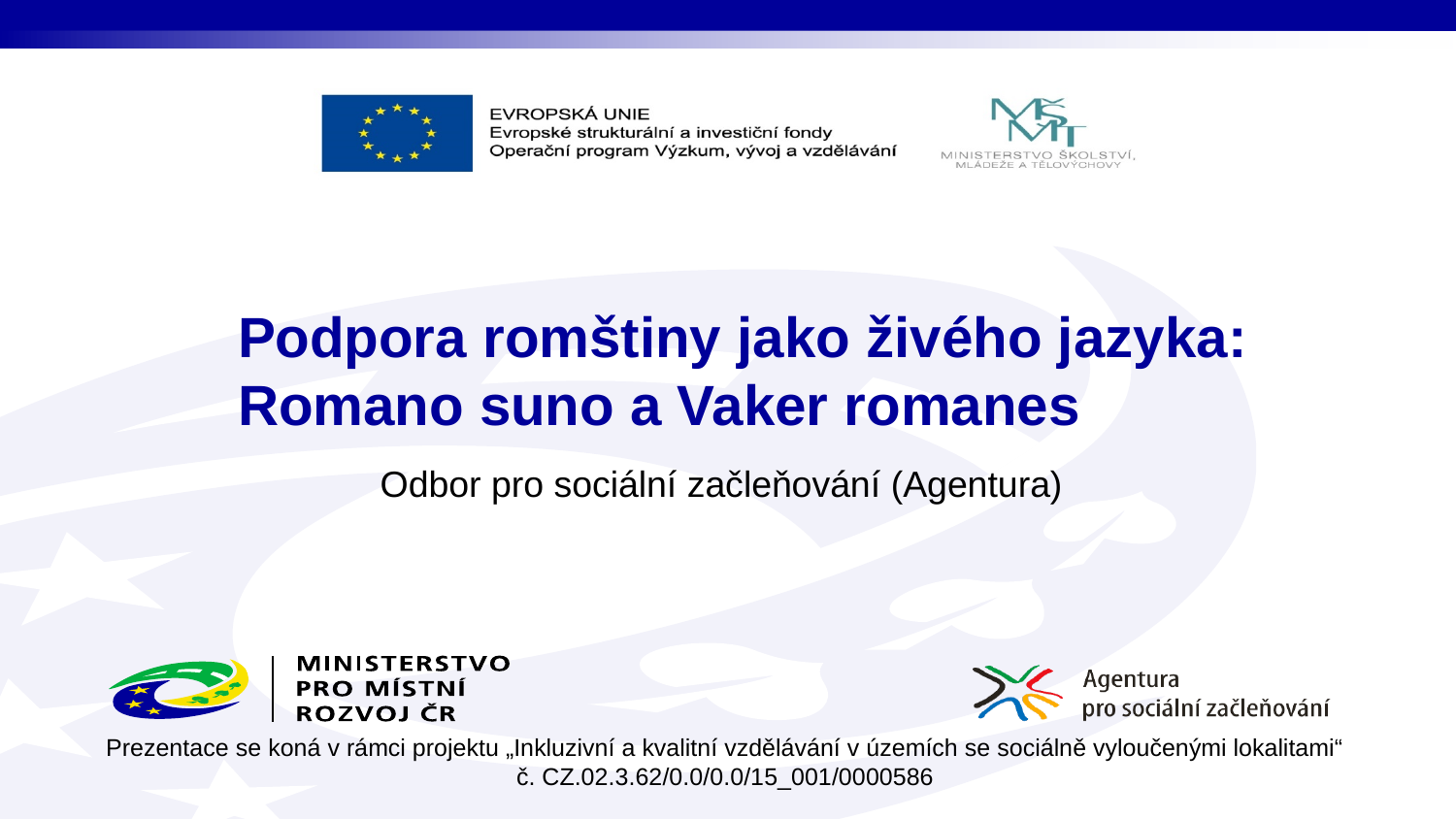

# Podpora romštiny jako živého jazyka: Romano suno a Vaker romanes